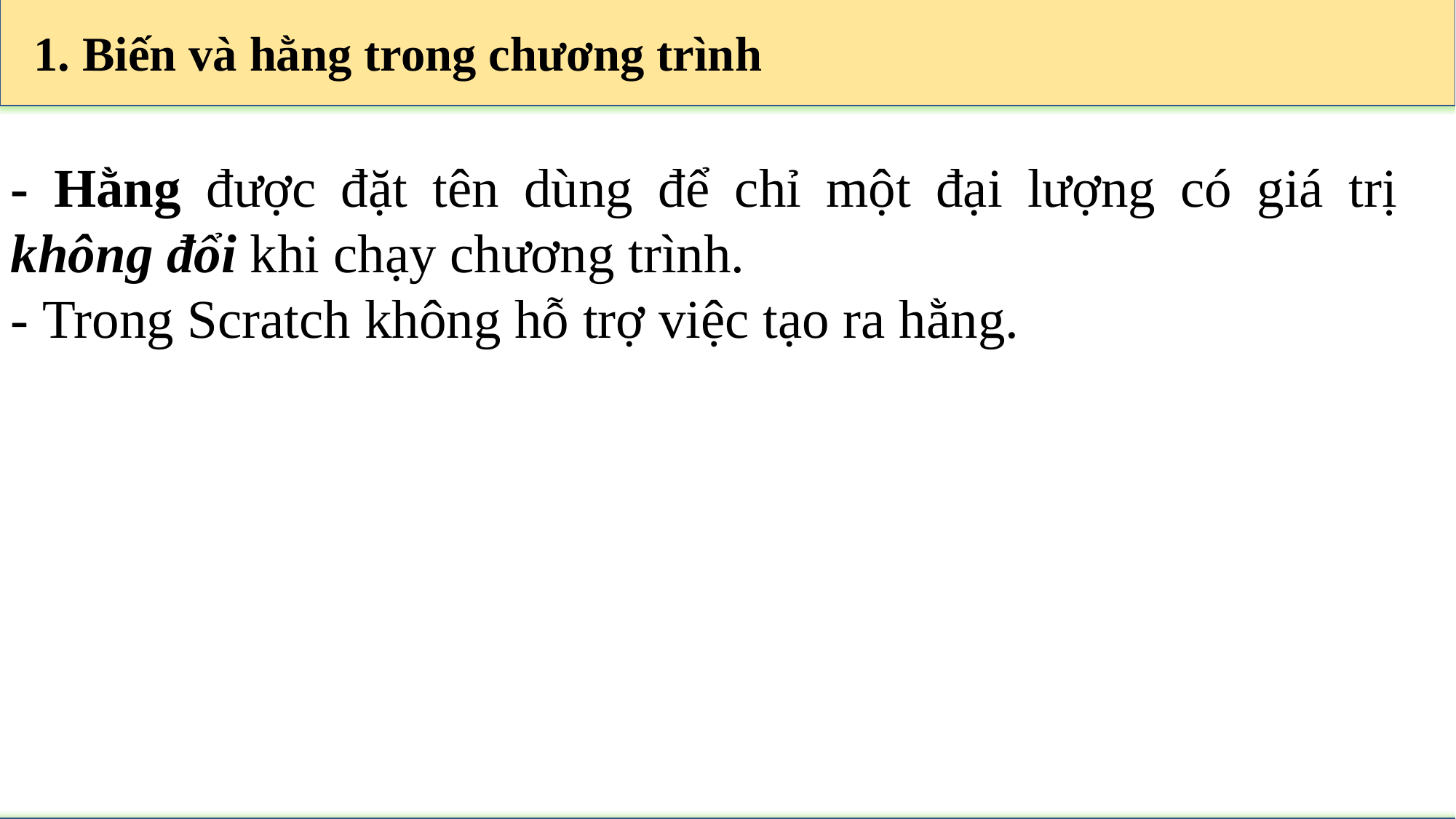

1. Biến và hằng trong chương trình
- Hằng được đặt tên dùng để chỉ một đại lượng có giá trị không đổi khi chạy chương trình.
- Trong Scratch không hỗ trợ việc tạo ra hằng.